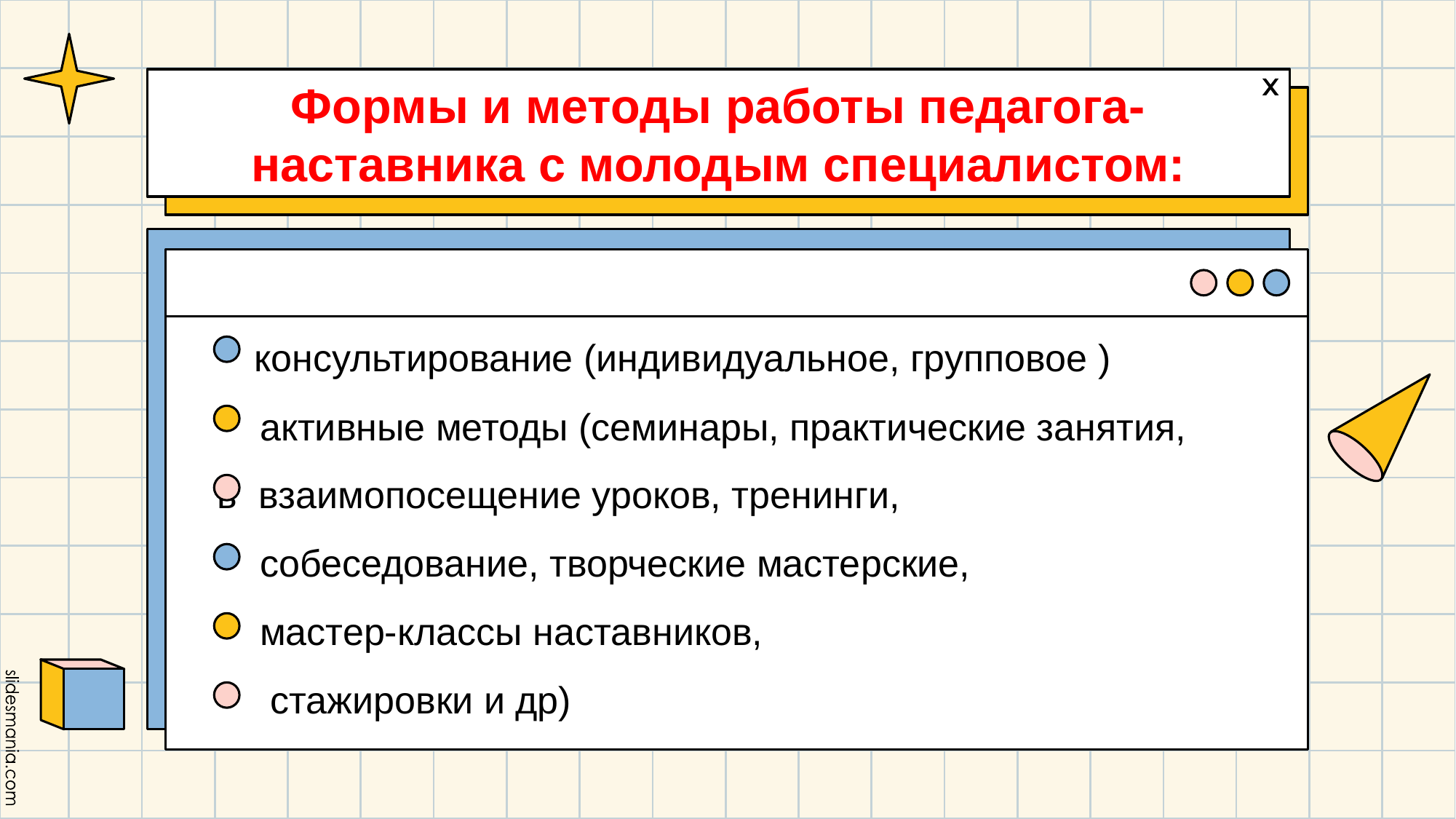

# Формы и методы работы педагога-наставника с молодым специалистом:
    консультирование (индивидуальное, групповое )
     активные методы (семинары, практические занятия,
 в  взаимопосещение уроков, тренинги,
     собеседование, творческие мастерские,
     мастер-классы наставников,
      стажировки и др)